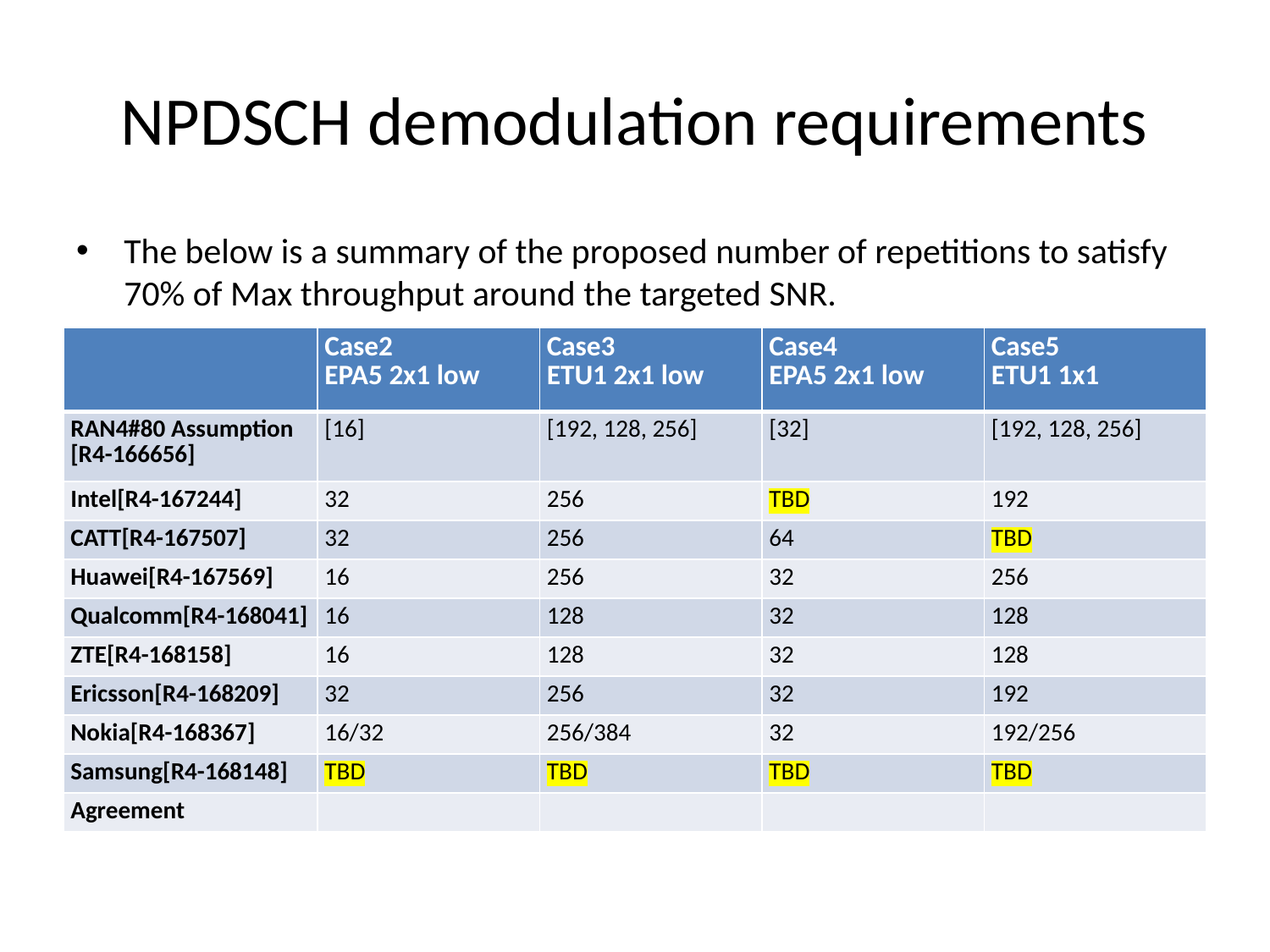

# NPDSCH demodulation requirements
The below is a summary of the proposed number of repetitions to satisfy 70% of Max throughput around the targeted SNR.
|  | Case2 EPA5 2x1 low | Case3 ETU1 2x1 low | Case4 EPA5 2x1 low | Case5 ETU1 1x1 |
| --- | --- | --- | --- | --- |
| RAN4#80 Assumption [R4-166656] | [16] | [192, 128, 256] | [32] | [192, 128, 256] |
| Intel[R4-167244] | 32 | 256 | TBD | 192 |
| CATT[R4-167507] | 32 | 256 | 64 | TBD |
| Huawei[R4-167569] | 16 | 256 | 32 | 256 |
| Qualcomm[R4-168041] | 16 | 128 | 32 | 128 |
| ZTE[R4-168158] | 16 | 128 | 32 | 128 |
| Ericsson[R4-168209] | 32 | 256 | 32 | 192 |
| Nokia[R4-168367] | 16/32 | 256/384 | 32 | 192/256 |
| Samsung[R4-168148] | TBD | TBD | TBD | TBD |
| Agreement |  |  |  |  |